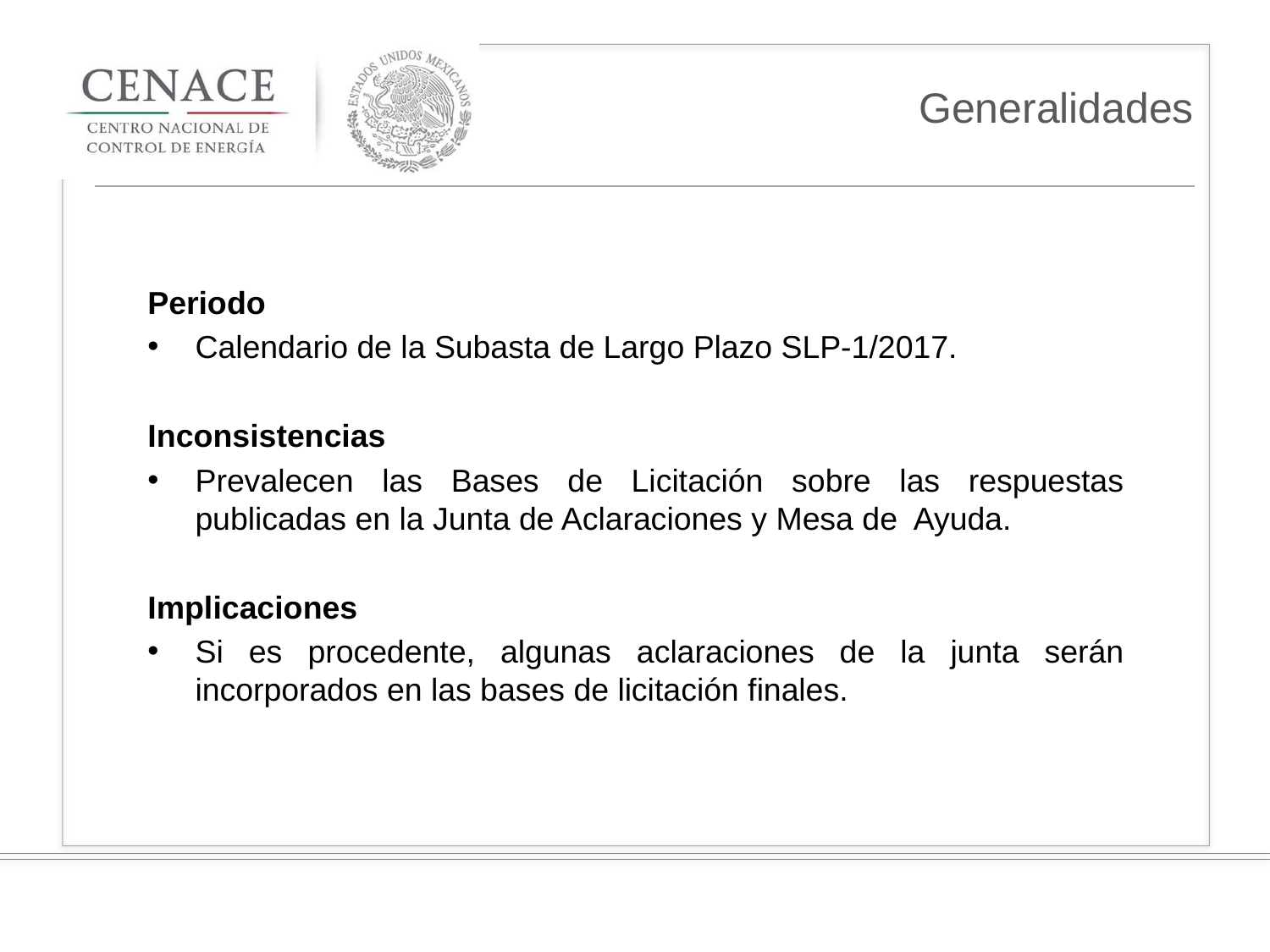

# Generalidades
Periodo
Calendario de la Subasta de Largo Plazo SLP-1/2017.

Inconsistencias
Prevalecen las Bases de Licitación sobre las respuestas publicadas en la Junta de Aclaraciones y Mesa de  Ayuda.

Implicaciones
Si es procedente, algunas aclaraciones de la junta serán incorporados en las bases de licitación finales.